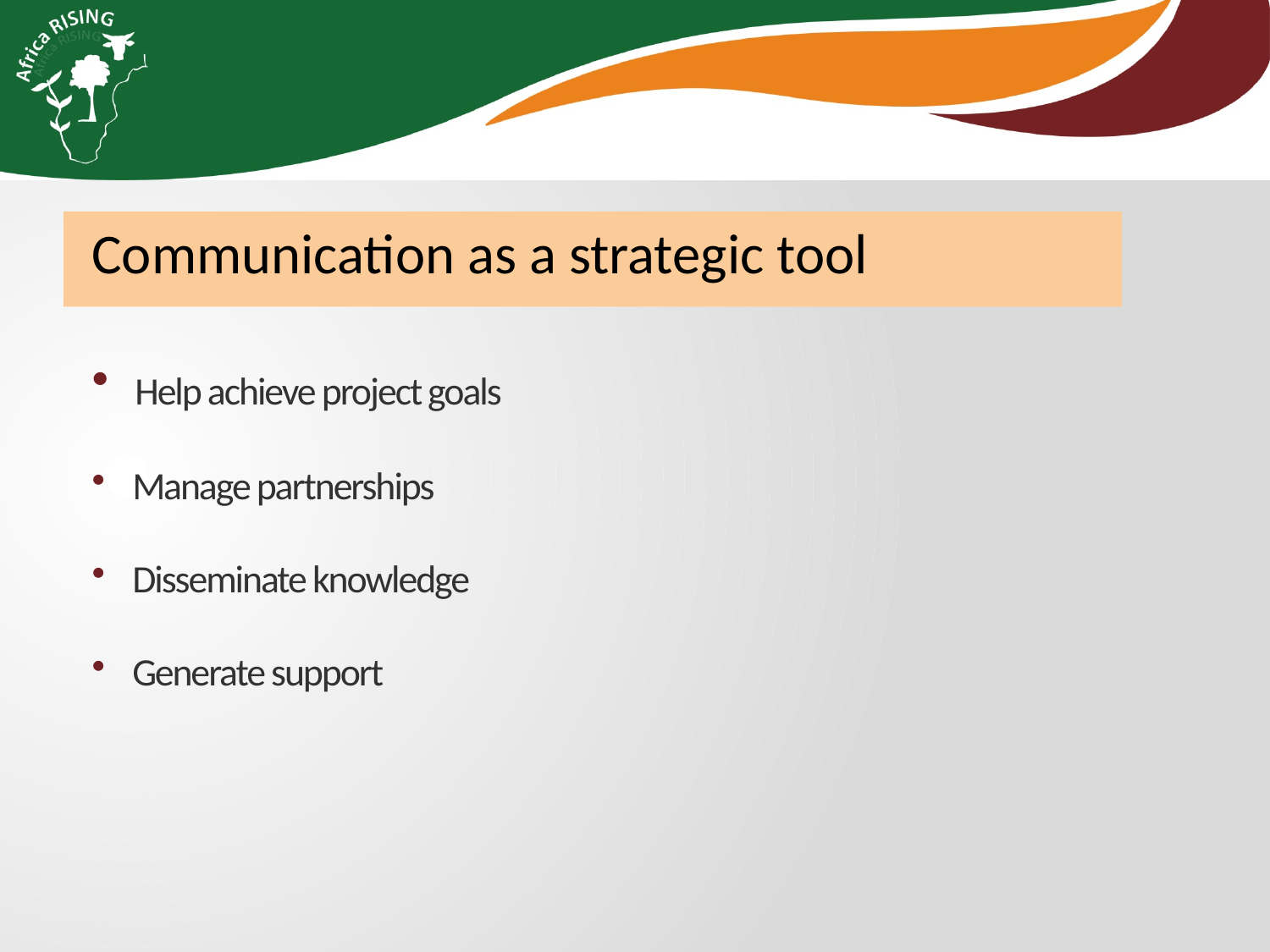

Communication as a strategic tool
 Help achieve project goals

 Manage partnerships

 Disseminate knowledge

 Generate support